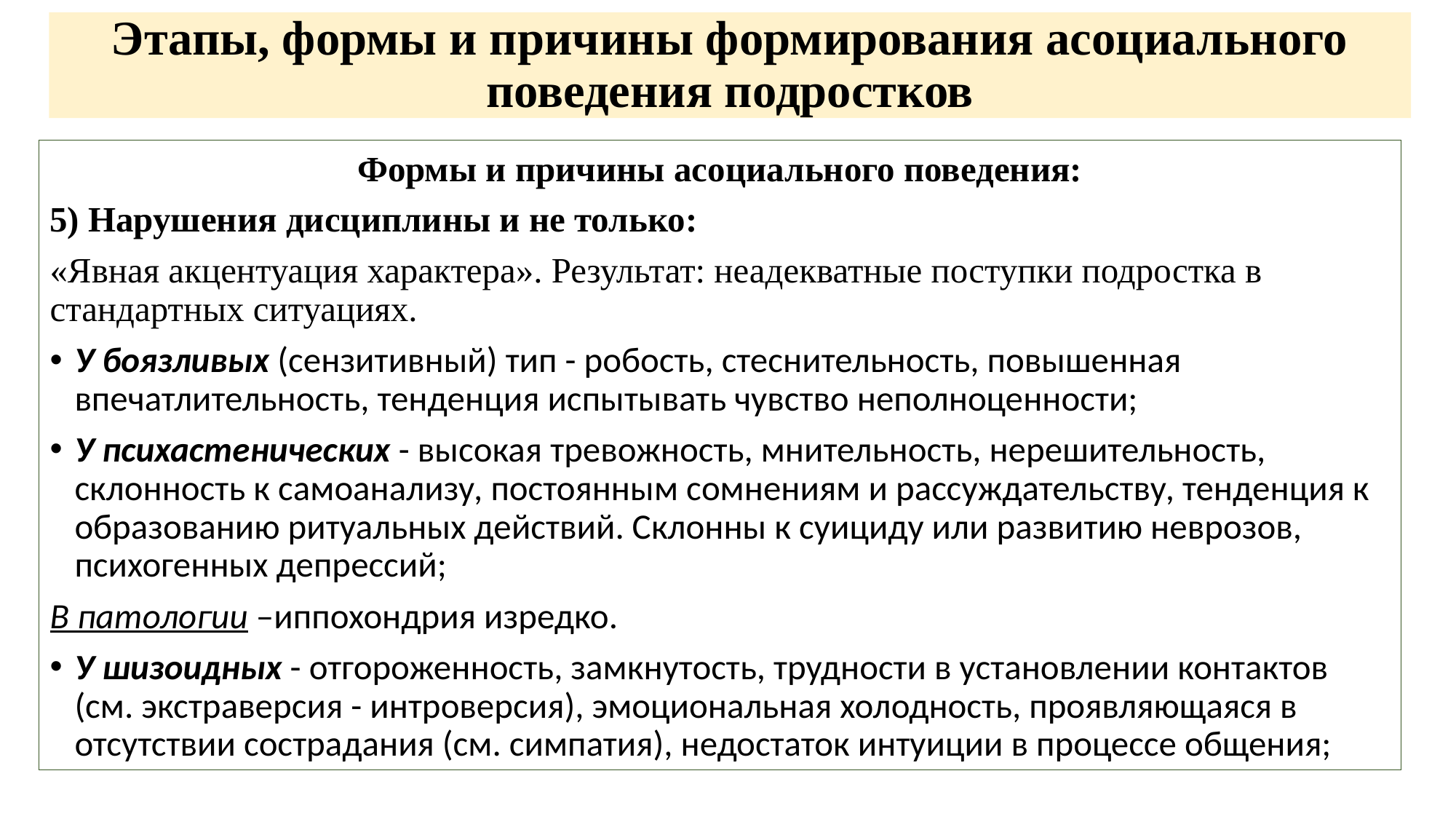

# Этапы, формы и причины формирования асоциального поведения подростков
Формы и причины асоциального поведения:
5) Нарушения дисциплины и не только:
«Явная акцентуация характера». Результат: неадекватные поступки подростка в стандартных ситуациях.
У боязливых (сензитивный) тип - робость, стеснительность, повышенная впечатлительность, тенденция испытывать чувство неполноценности;
У психастенических - высокая тревожность, мнительность, нерешительность, склонность к самоанализу, постоянным сомнениям и рассуждательству, тенденция к образованию ритуальных действий. Склонны к суициду или развитию неврозов, психогенных депрессий;
В патологии –иппохондрия изредко.
У шизоидных - отгороженность, замкнутость, трудности в установлении контактов (см. экстраверсия - интроверсия), эмоциональная холодность, проявляющаяся в отсутствии сострадания (см. симпатия), недостаток интуиции в процессе общения;